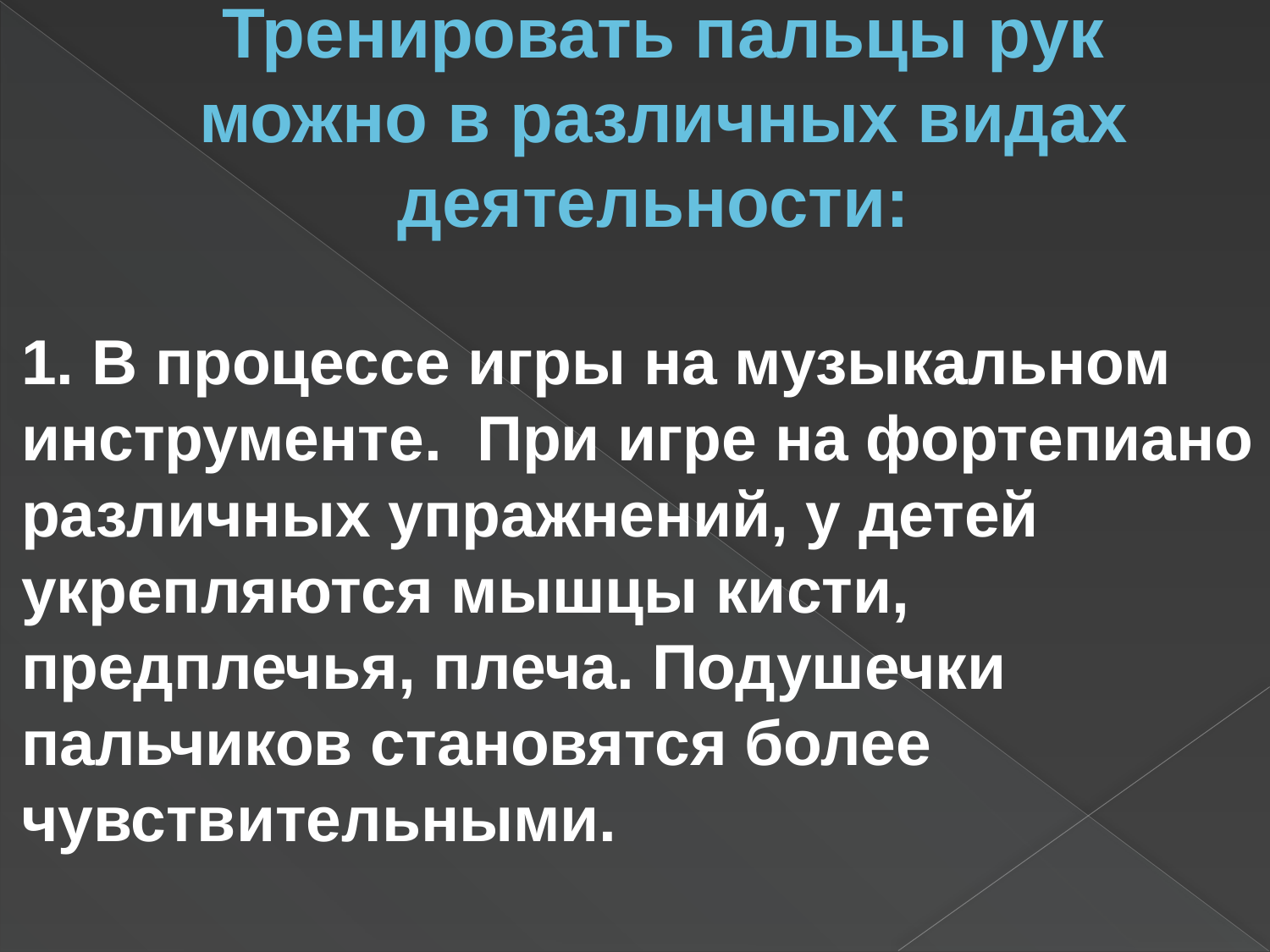

# Тренировать пальцы рук можно в различных видах деятельности:

1. В процессе игры на музыкальном инструменте.  При игре на фортепиано различных упражнений, у детей укрепляются мышцы кисти, предплечья, плеча. Подушечки пальчиков становятся более чувствительными.